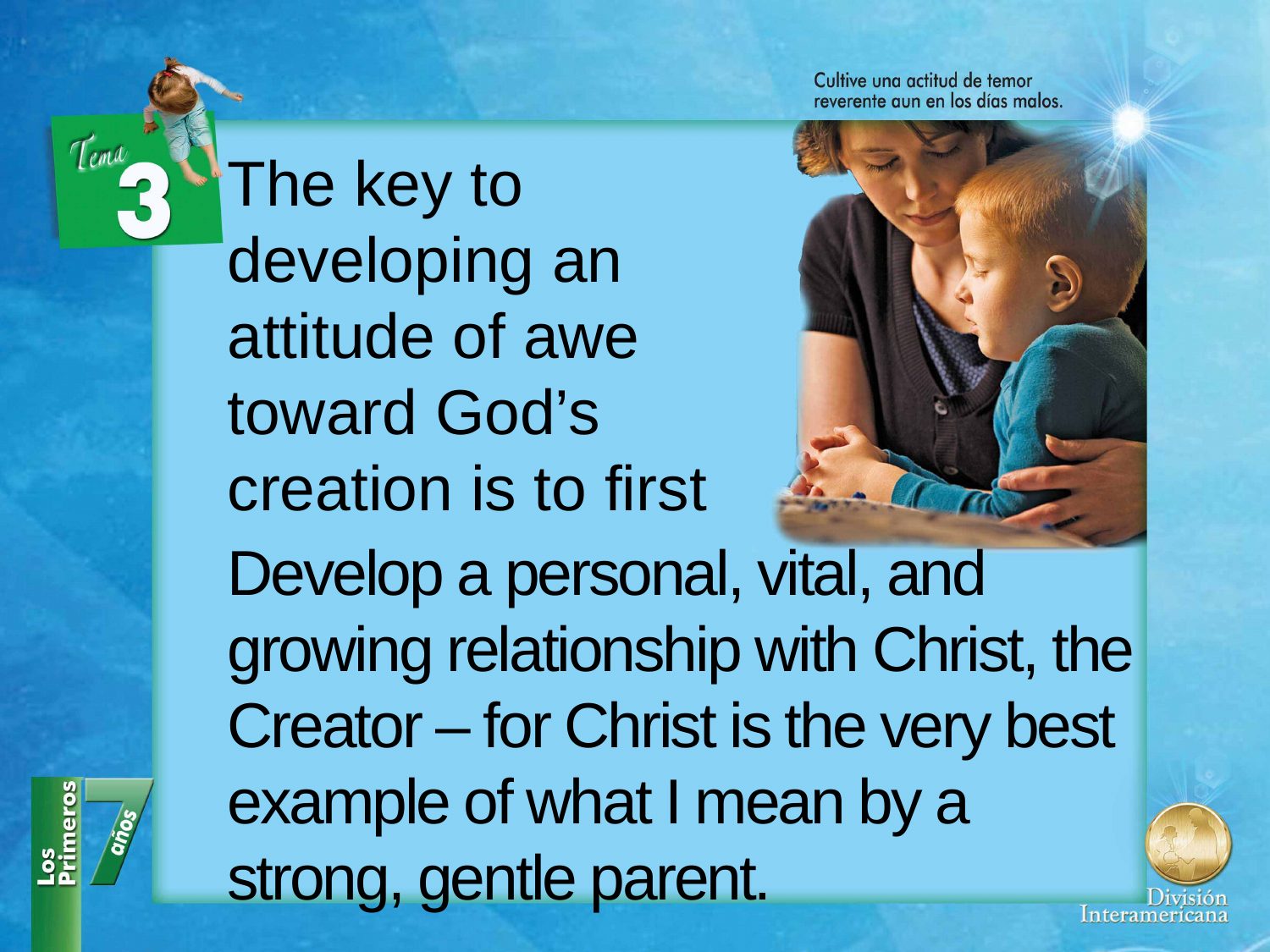

The key to developing an attitude of awe toward God’s creation is to first
Develop a personal, vital, and growing relationship with Christ, the Creator – for Christ is the very best example of what I mean by a strong, gentle parent.